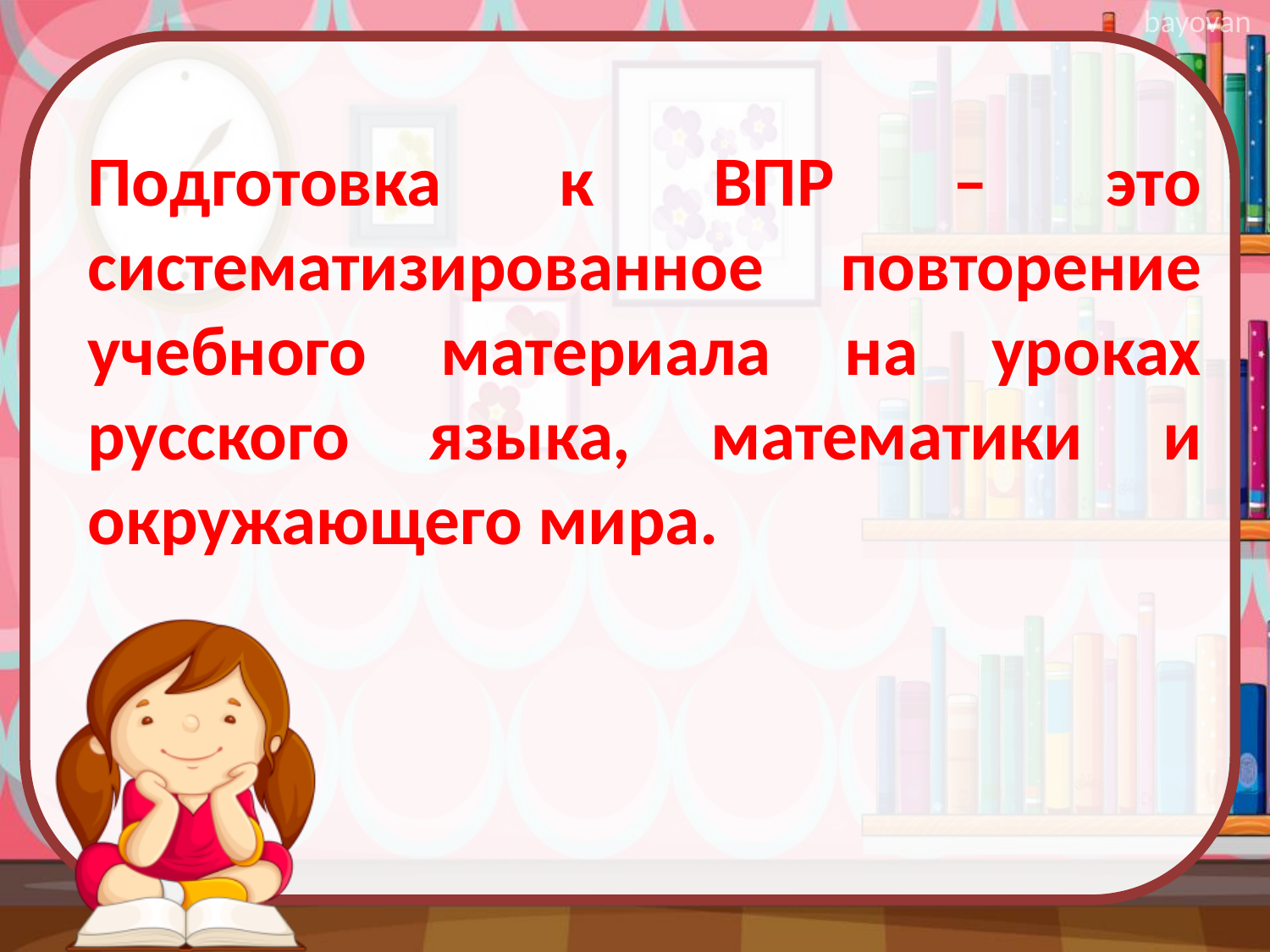

Подготовка к ВПР – это систематизированное повторение учебного материала на уроках русского языка, математики и окружающего мира.